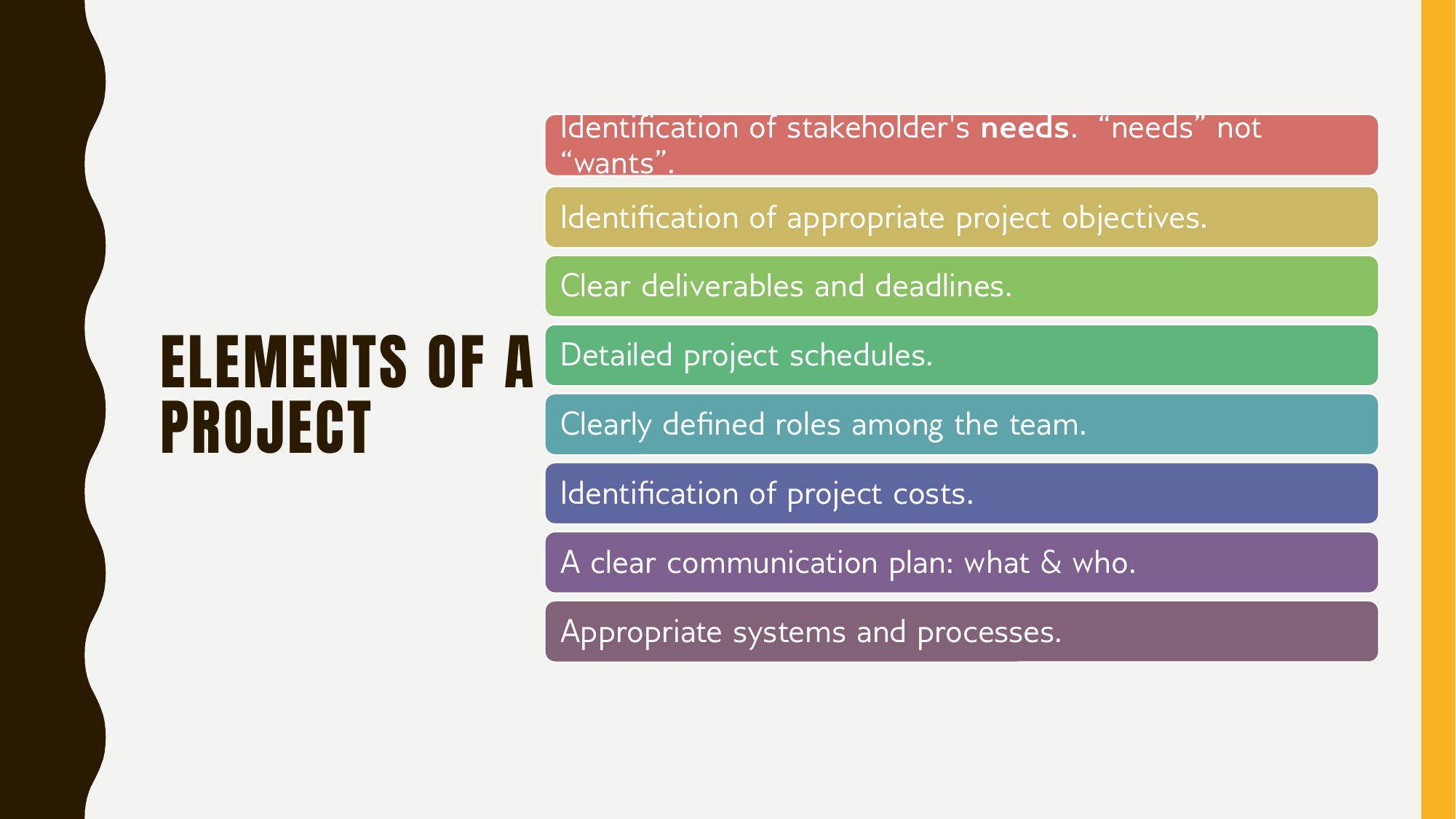

Identification of stakeholder's needs.  “needs” not “wants”.
Identification of appropriate project objectives.
Clear deliverables and deadlines.
Detailed project schedules.
Clearly defined roles among the team.
Identification of project costs.
A clear communication plan: what & who.
Appropriate systems and processes.
# Elements of a project